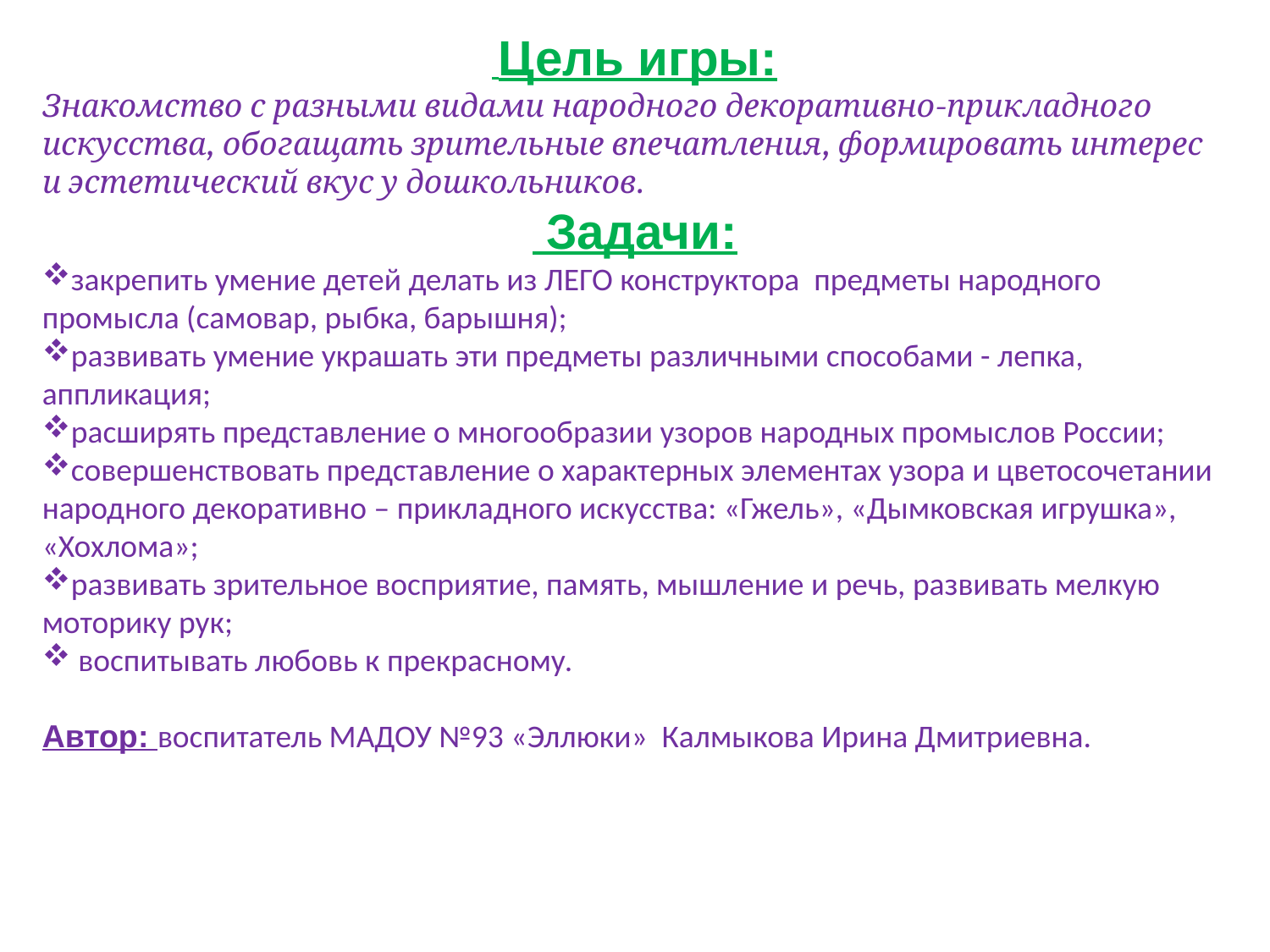

Цель игры:
Знакомство с разными видами народного декоративно-прикладного искусства, обогащать зрительные впечатления, формировать интерес и эстетический вкус у дошкольников.
 Задачи:
закрепить умение детей делать из ЛЕГО конструктора  предметы народного промысла (самовар, рыбка, барышня);
развивать умение украшать эти предметы различными способами - лепка, аппликация;
расширять представление о многообразии узоров народных промыслов России;
совершенствовать представление о характерных элементах узора и цветосочетании народного декоративно – прикладного искусства: «Гжель», «Дымковская игрушка», «Хохлома»;
развивать зрительное восприятие, память, мышление и речь, развивать мелкую моторику рук;
 воспитывать любовь к прекрасному.

Автор: воспитатель МАДОУ №93 «Эллюки»  Калмыкова Ирина Дмитриевна.